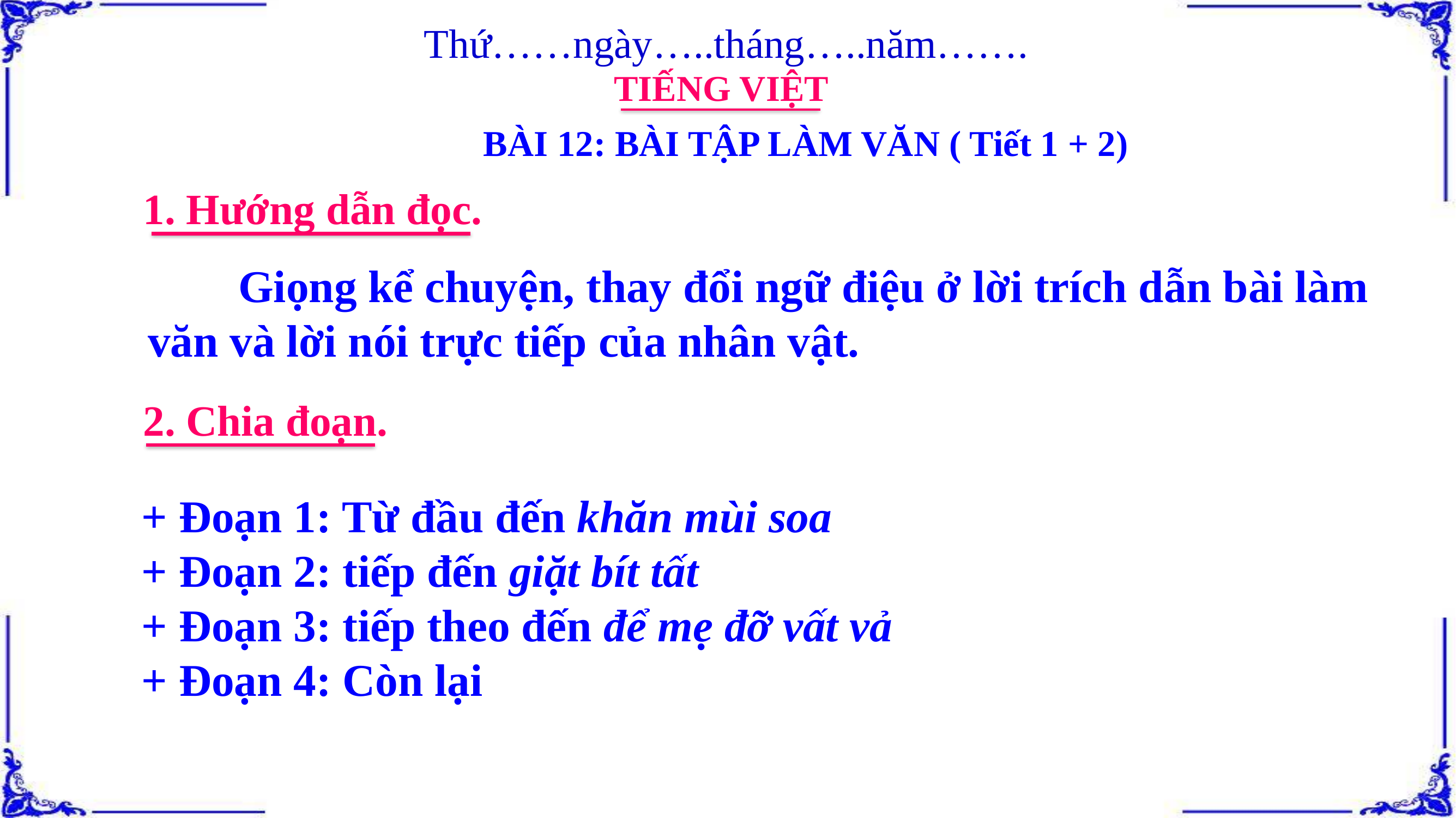

Thứ……ngày…..tháng…..năm…….
TIẾNG VIỆT
BÀI 12: BÀI TẬP LÀM VĂN ( Tiết 1 + 2)
1. Hướng dẫn đọc.
        Giọng kể chuyện, thay đổi ngữ điệu ở lời trích dẫn bài làm văn và lời nói trực tiếp của nhân vật.
2. Chia đoạn.
+ Đoạn 1: Từ đầu đến khăn mùi soa
+ Đoạn 2: tiếp đến giặt bít tất
+ Đoạn 3: tiếp theo đến để mẹ đỡ vất vả
+ Đoạn 4: Còn lại